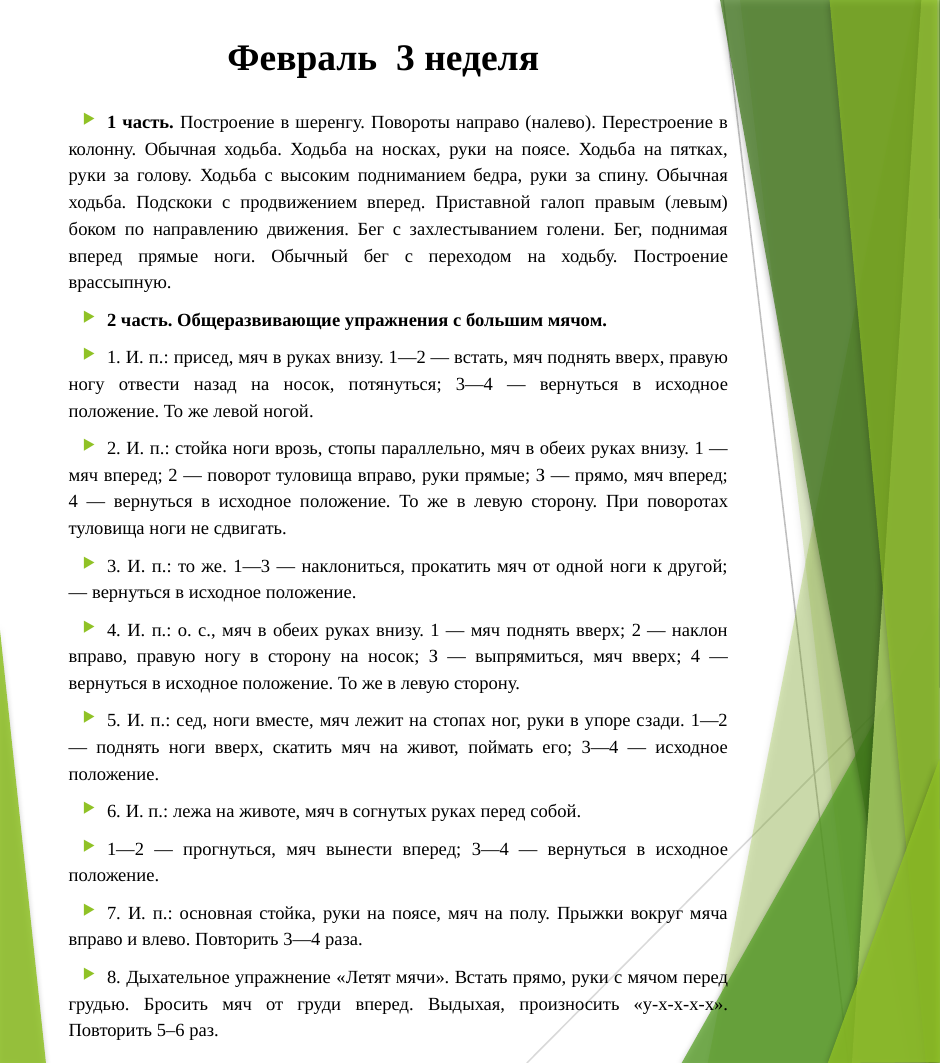

# Февраль  3 неделя
1 часть. Построение в шеренгу. Повороты направо (налево). Перестроение в колонну. Обычная ходьба. Ходьба на носках, руки на поясе. Ходьба на пятках, руки за голову. Ходьба с высоким подниманием бедра, руки за спину. Обычная ходьба. Подскоки с продвижением вперед. Приставной галоп правым (левым) боком по направлению движения. Бег с захлестыванием голени. Бег, поднимая вперед прямые ноги. Обычный бег с переходом на ходьбу. Построение врассыпную.
2 часть. Общеразвивающие упражнения с большим мячом.
1. И. п.: присед, мяч в руках внизу. 1—2 — встать, мяч поднять вверх, правую ногу отвести назад на носок, потянуться; 3—4 — вернуться в исходное положение. То же левой ногой.
2. И. п.: стойка ноги врозь, стопы параллельно, мяч в обеих руках внизу. 1 — мяч вперед; 2 — поворот туловища вправо, руки прямые; З — прямо, мяч вперед; 4 — вернуться в исходное положение. То же в левую сторону. При поворотах туловища ноги не сдвигать.
3. И. п.: то же. 1—3 — наклониться, прокатить мяч от одной ноги к другой; — вернуться в исходное положение.
4. И. п.: о. с., мяч в обеих руках внизу. 1 — мяч поднять вверх; 2 — наклон вправо, правую ногу в сторону на носок; З — выпрямиться, мяч вверх; 4 — вернуться в исходное положение. То же в левую сторону.
5. И. п.: сед, ноги вместе, мяч лежит на стопах ног, руки в упоре сзади. 1—2 — поднять ноги вверх, скатить мяч на живот, поймать его; 3—4 — исходное положение.
6. И. п.: лежа на животе, мяч в согнутых руках перед собой.
1—2 — прогнуться, мяч вынести вперед; 3—4 — вернуться в исходное положение.
7. И. п.: основная стойка, руки на поясе, мяч на полу. Прыжки вокруг мяча вправо и влево. Повторить 3—4 раза.
8. Дыхательное упражнение «Летят мячи». Встать прямо, руки с мячом перед грудью. Бросить мяч от груди вперед. Выдыхая, произносить «у-х-х-х-х». Повторить 5–6 раз.